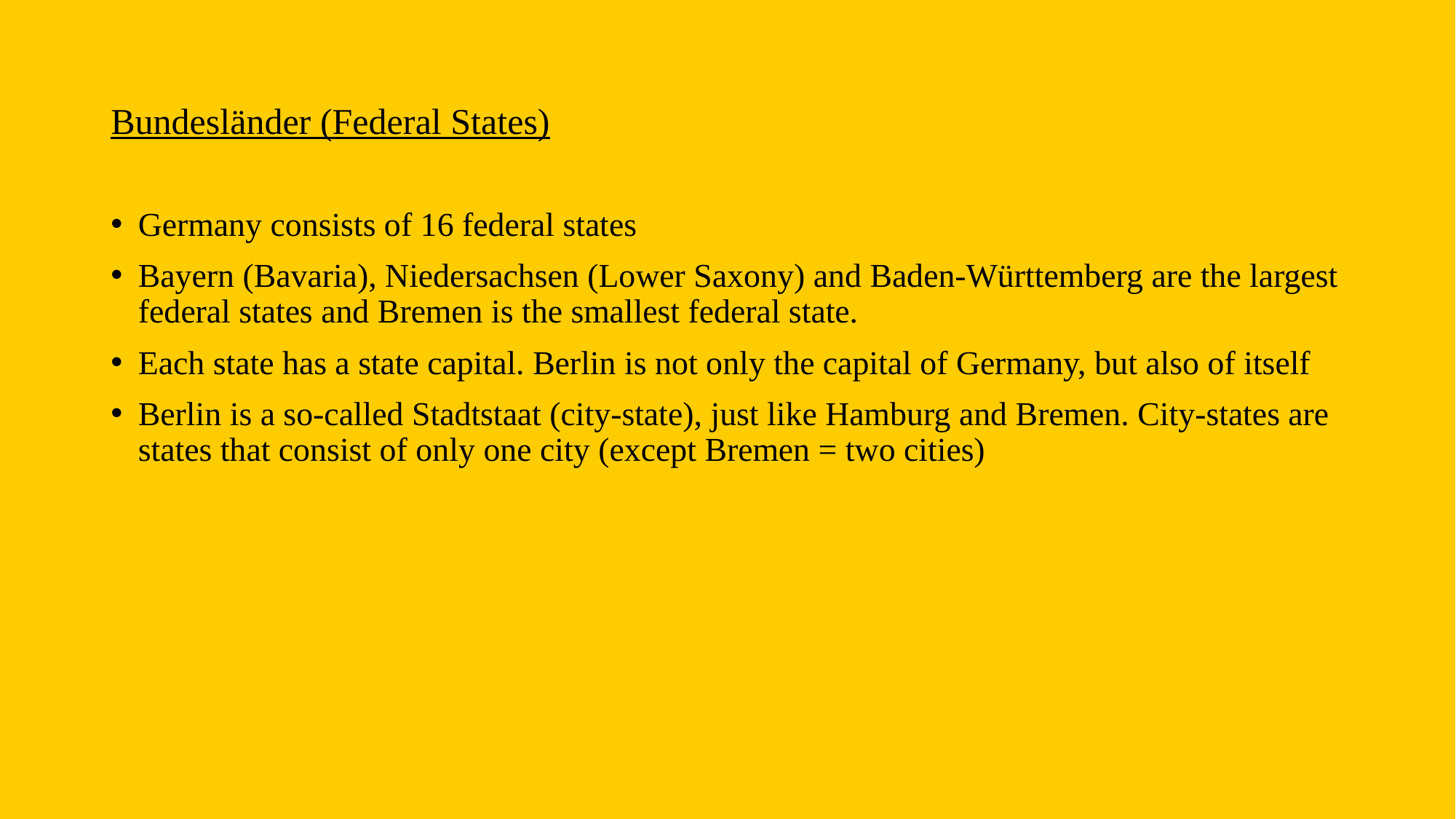

# Bundesländer (Federal States)
Germany consists of 16 federal states
Bayern (Bavaria), Niedersachsen (Lower Saxony) and Baden-Württemberg are the largest federal states and Bremen is the smallest federal state.
Each state has a state capital. Berlin is not only the capital of Germany, but also of itself
Berlin is a so-called Stadtstaat (city-state), just like Hamburg and Bremen. City-states are states that consist of only one city (except Bremen = two cities)